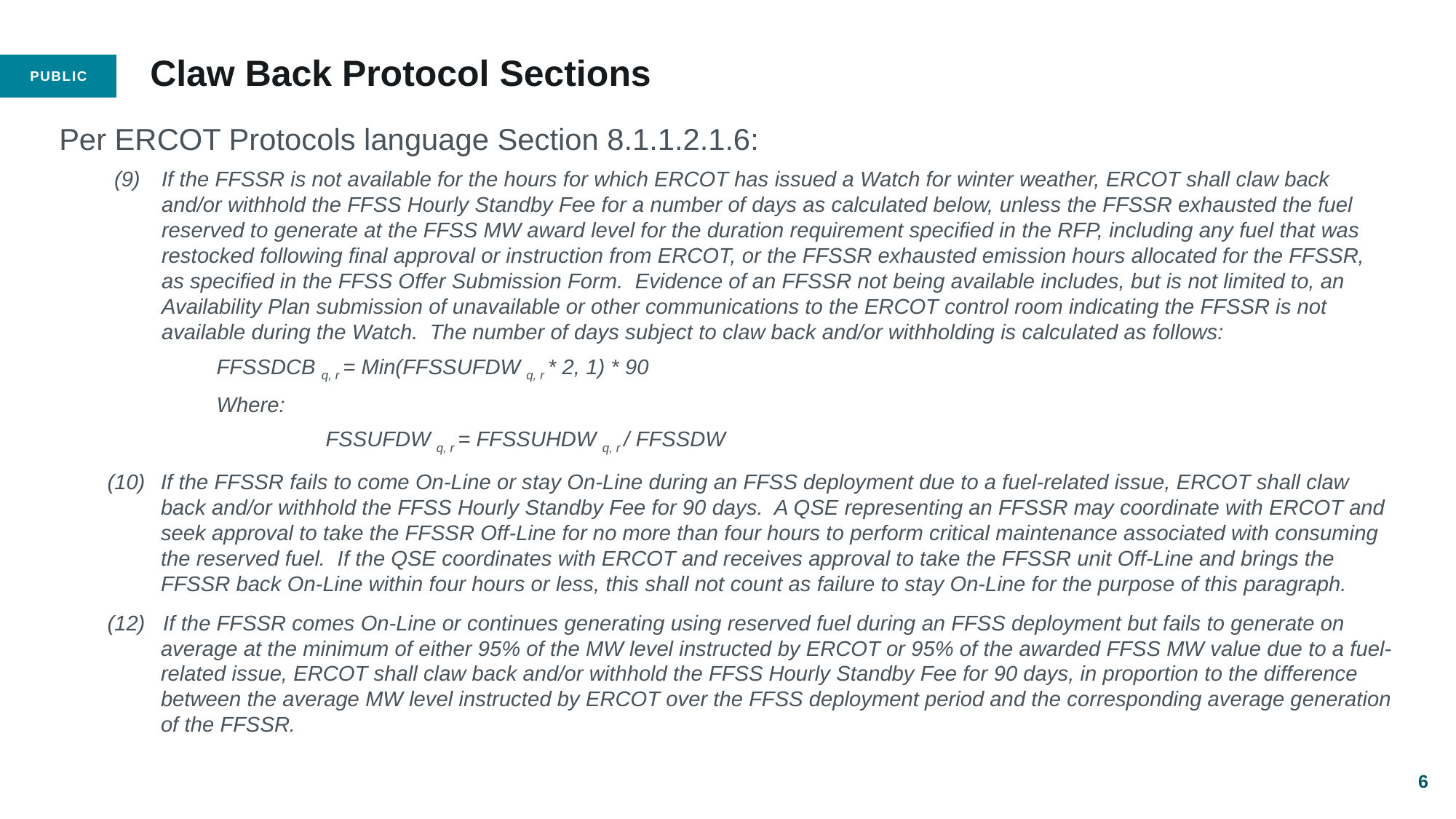

# Claw Back Protocol Sections
Per ERCOT Protocols language Section 8.1.1.2.1.6:
(9)	If the FFSSR is not available for the hours for which ERCOT has issued a Watch for winter weather, ERCOT shall claw back and/or withhold the FFSS Hourly Standby Fee for a number of days as calculated below, unless the FFSSR exhausted the fuel reserved to generate at the FFSS MW award level for the duration requirement specified in the RFP, including any fuel that was restocked following final approval or instruction from ERCOT, or the FFSSR exhausted emission hours allocated for the FFSSR, as specified in the FFSS Offer Submission Form.  Evidence of an FFSSR not being available includes, but is not limited to, an Availability Plan submission of unavailable or other communications to the ERCOT control room indicating the FFSSR is not available during the Watch.  The number of days subject to claw back and/or withholding is calculated as follows:
	FFSSDCB q, r = Min(FFSSUFDW q, r * 2, 1) * 90
	Where:
		FSSUFDW q, r = FFSSUHDW q, r / FFSSDW
If the FFSSR fails to come On-Line or stay On-Line during an FFSS deployment due to a fuel-related issue, ERCOT shall claw back and/or withhold the FFSS Hourly Standby Fee for 90 days.  A QSE representing an FFSSR may coordinate with ERCOT and seek approval to take the FFSSR Off-Line for no more than four hours to perform critical maintenance associated with consuming the reserved fuel.  If the QSE coordinates with ERCOT and receives approval to take the FFSSR unit Off-Line and brings the FFSSR back On-Line within four hours or less, this shall not count as failure to stay On-Line for the purpose of this paragraph.
(12)   If the FFSSR comes On-Line or continues generating using reserved fuel during an FFSS deployment but fails to generate on average at the minimum of either 95% of the MW level instructed by ERCOT or 95% of the awarded FFSS MW value due to a fuel-related issue, ERCOT shall claw back and/or withhold the FFSS Hourly Standby Fee for 90 days, in proportion to the difference between the average MW level instructed by ERCOT over the FFSS deployment period and the corresponding average generation of the FFSSR.

6